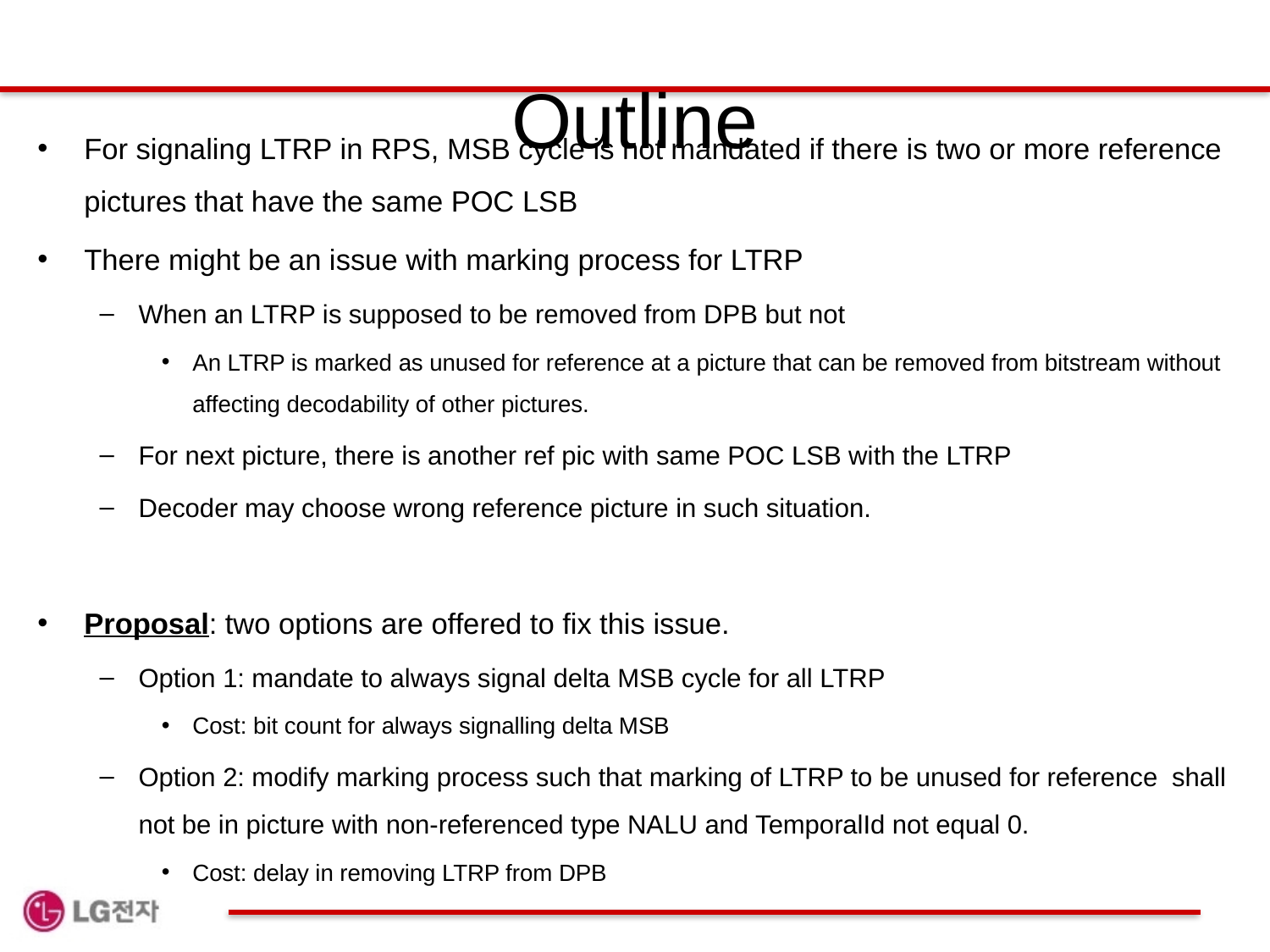

# Outline
For signaling LTRP in RPS, MSB cycle is not mandated if there is two or more reference pictures that have the same POC LSB
There might be an issue with marking process for LTRP
When an LTRP is supposed to be removed from DPB but not
An LTRP is marked as unused for reference at a picture that can be removed from bitstream without affecting decodability of other pictures.
For next picture, there is another ref pic with same POC LSB with the LTRP
Decoder may choose wrong reference picture in such situation.

Proposal: two options are offered to fix this issue.
Option 1: mandate to always signal delta MSB cycle for all LTRP
Cost: bit count for always signalling delta MSB
Option 2: modify marking process such that marking of LTRP to be unused for reference  shall not be in picture with non-referenced type NALU and TemporalId not equal 0.
Cost: delay in removing LTRP from DPB